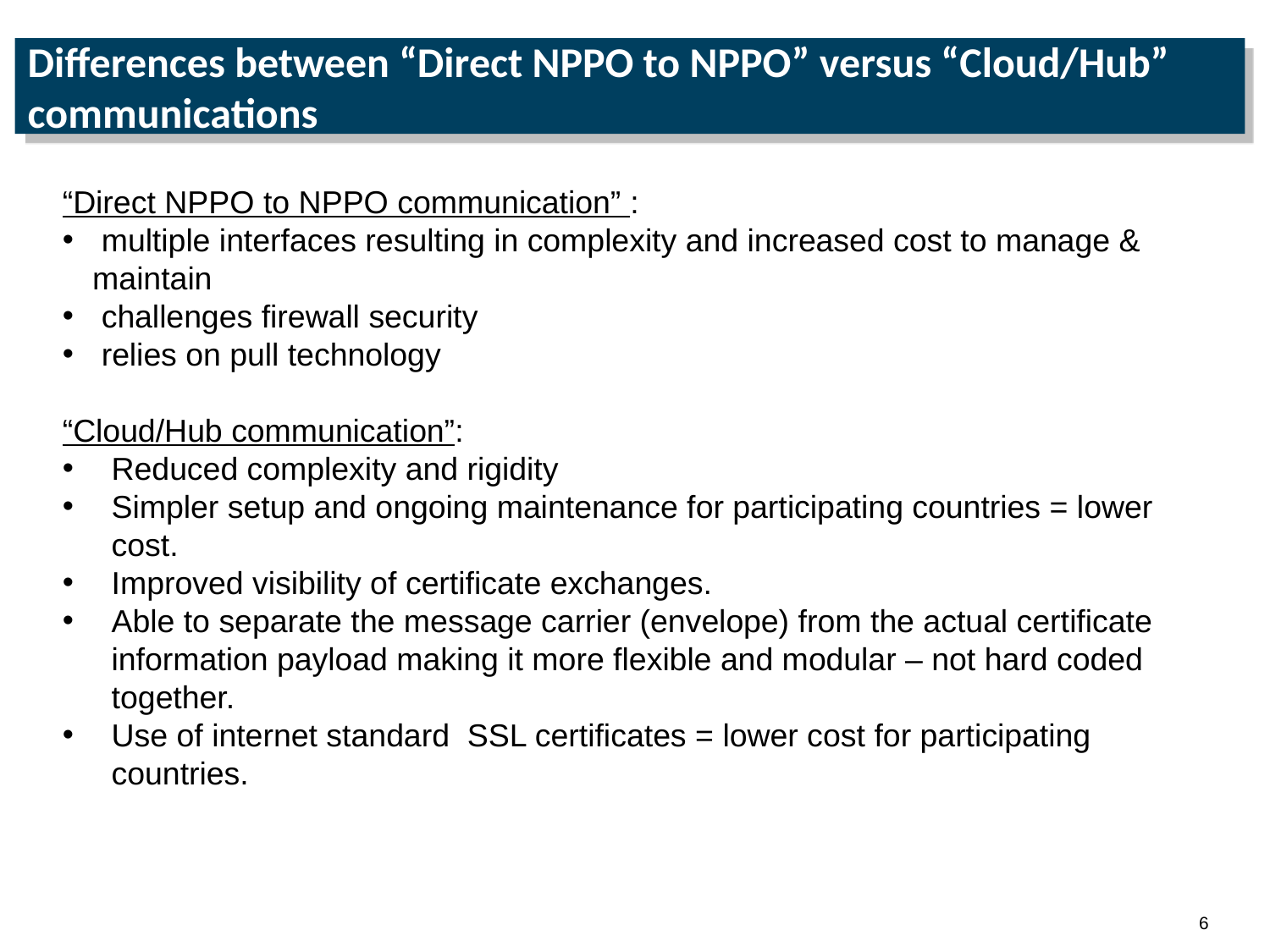

# Differences between “Direct NPPO to NPPO” versus “Cloud/Hub” communications
“Direct NPPO to NPPO communication” :
 multiple interfaces resulting in complexity and increased cost to manage & maintain
 challenges firewall security
 relies on pull technology

“Cloud/Hub communication”:
Reduced complexity and rigidity
Simpler setup and ongoing maintenance for participating countries = lower cost.
Improved visibility of certificate exchanges.
Able to separate the message carrier (envelope) from the actual certificate information payload making it more flexible and modular – not hard coded together.
Use of internet standard  SSL certificates = lower cost for participating countries.